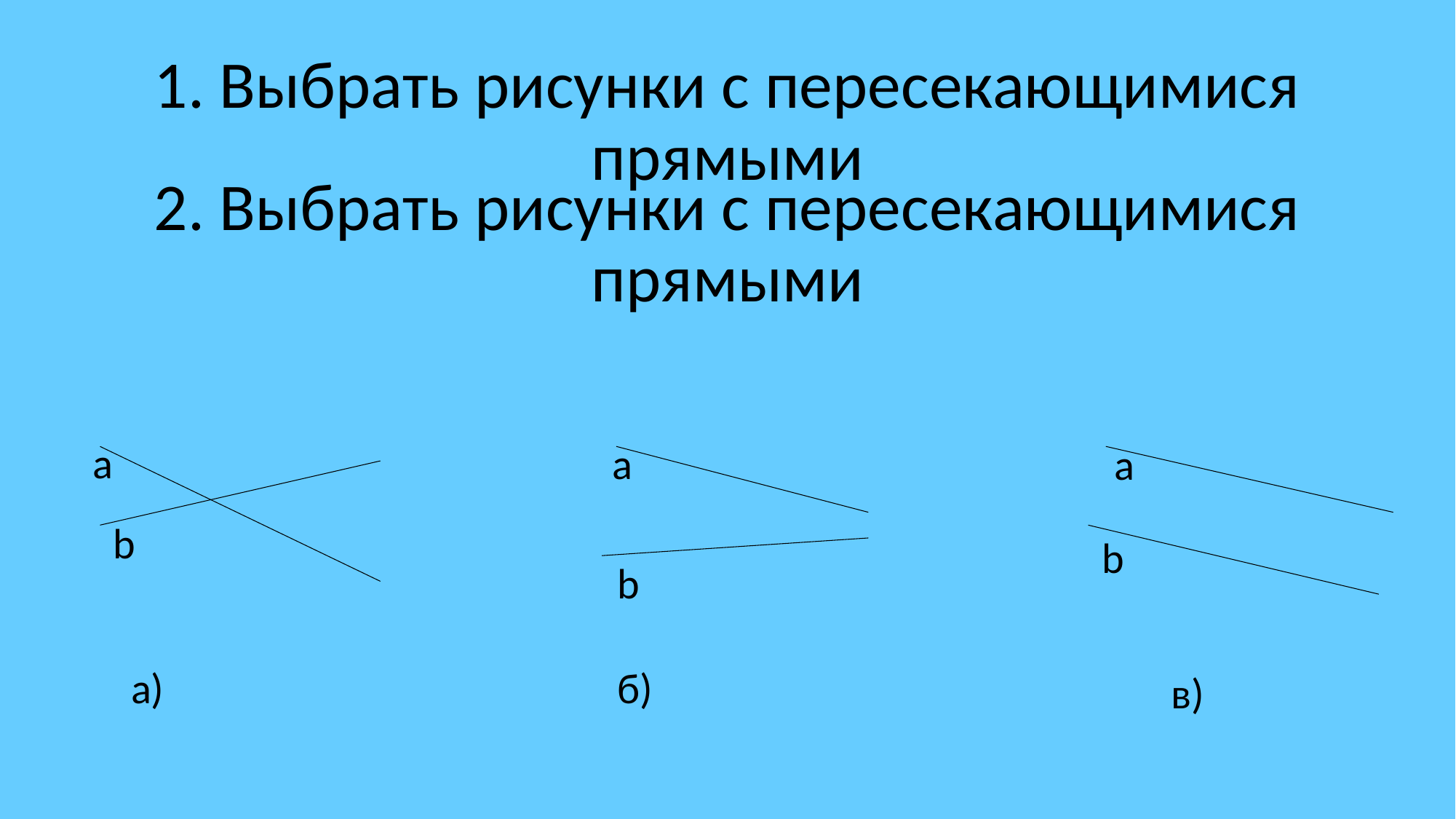

# 1. Выбрать рисунки с пересекающимися прямыми
2. Выбрать рисунки с пересекающимися прямыми
a
b
а)
a
b
б)
a
b
в)